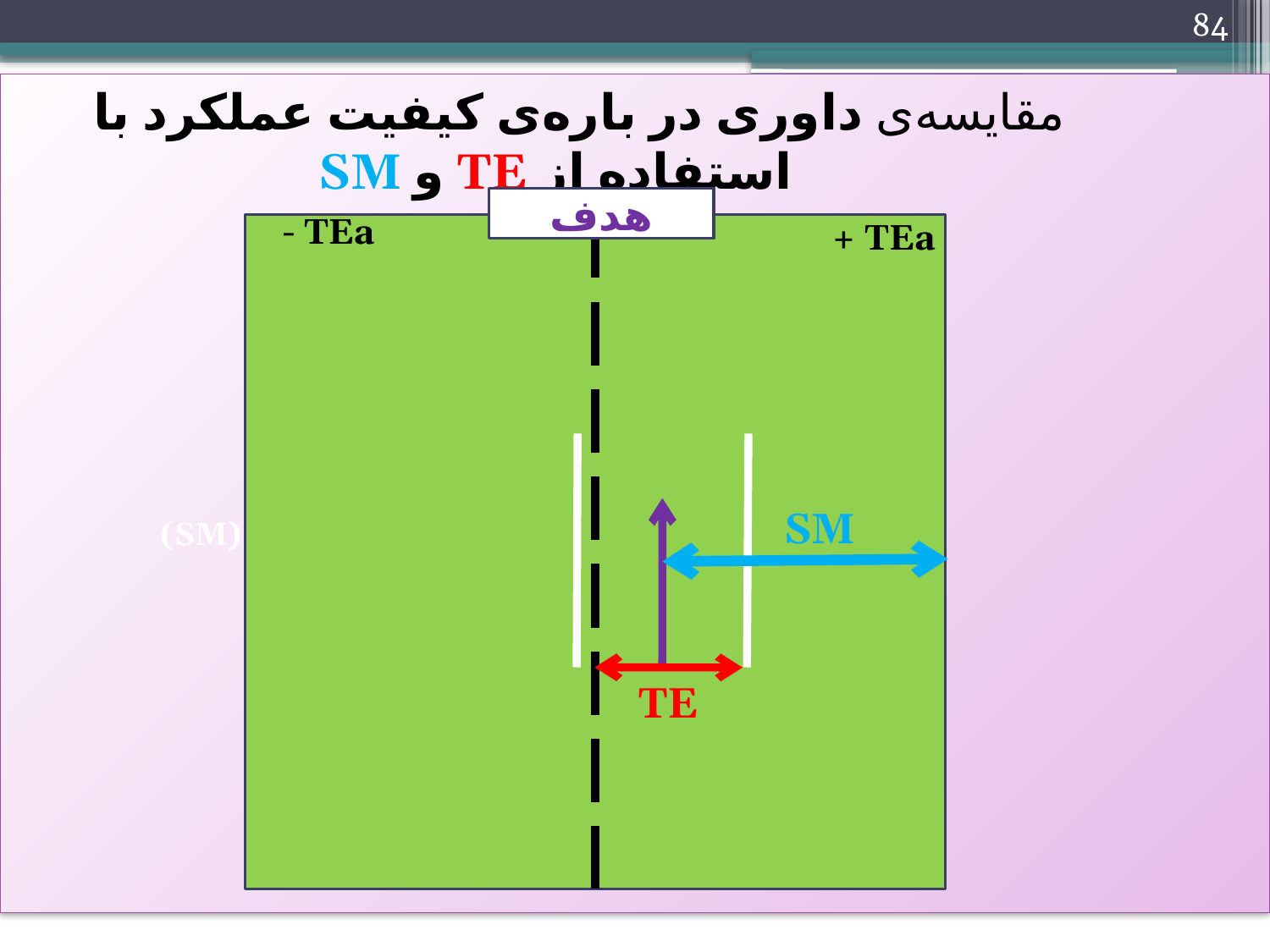

84
مقایسه‌ی داوری در باره‌ی کیفیت عملکرد با استفاده از TE و SM

هدف
- TEa
+ TEa

SM
(SM)
TE